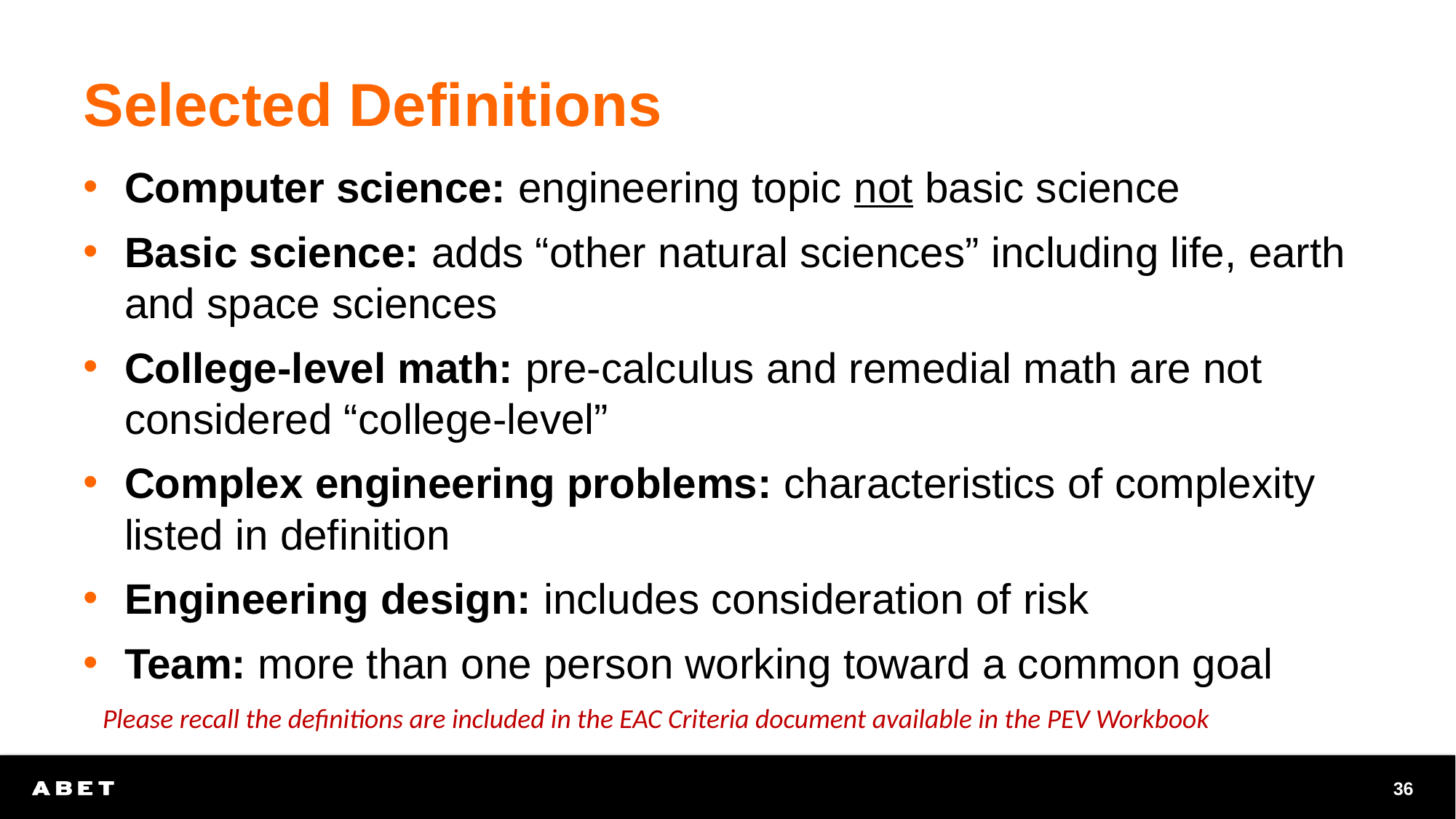

# Selected Definitions
Computer science: engineering topic not basic science
Basic science: adds “other natural sciences” including life, earth and space sciences
College-level math: pre-calculus and remedial math are not considered “college-level”
Complex engineering problems: characteristics of complexity listed in definition
Engineering design: includes consideration of risk
Team: more than one person working toward a common goal

Please recall the definitions are included in the EAC Criteria document available in the PEV Workbook